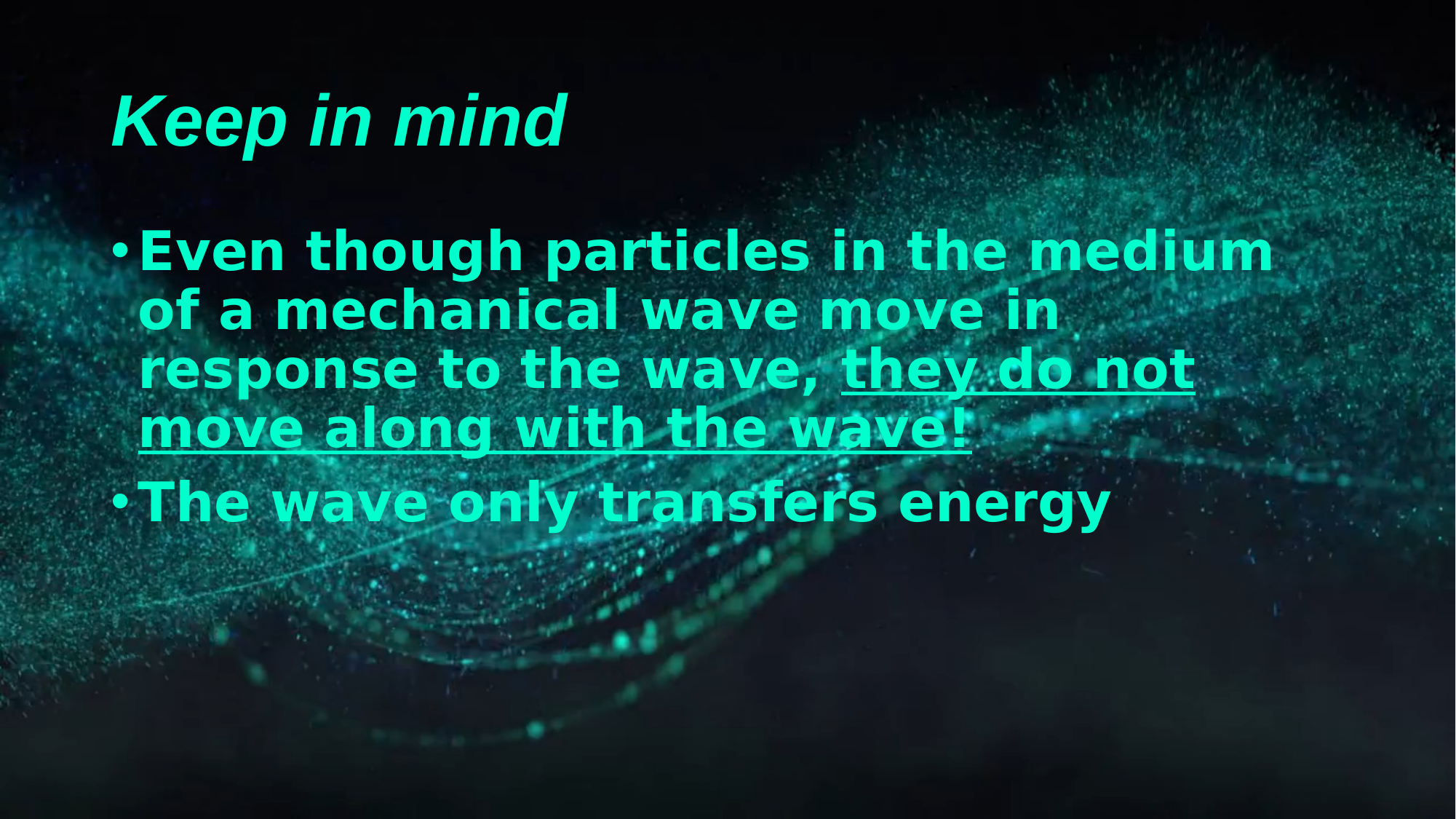

# Keep in mind
Even though particles in the medium of a mechanical wave move in response to the wave, they do not move along with the wave!
The wave only transfers energy